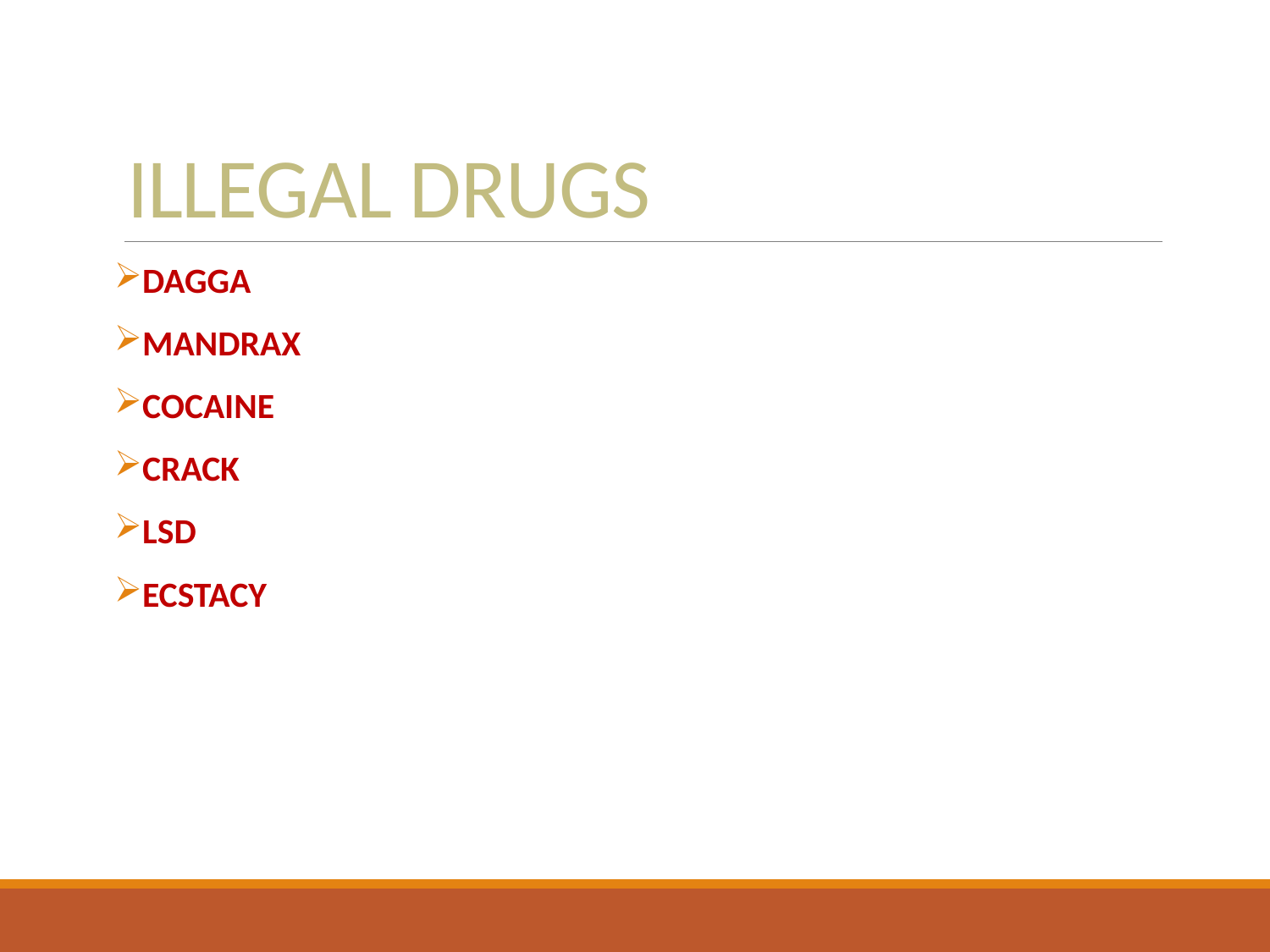

# ILLEGAL DRUGS
DAGGA
MANDRAX
COCAINE
CRACK
LSD
ECSTACY